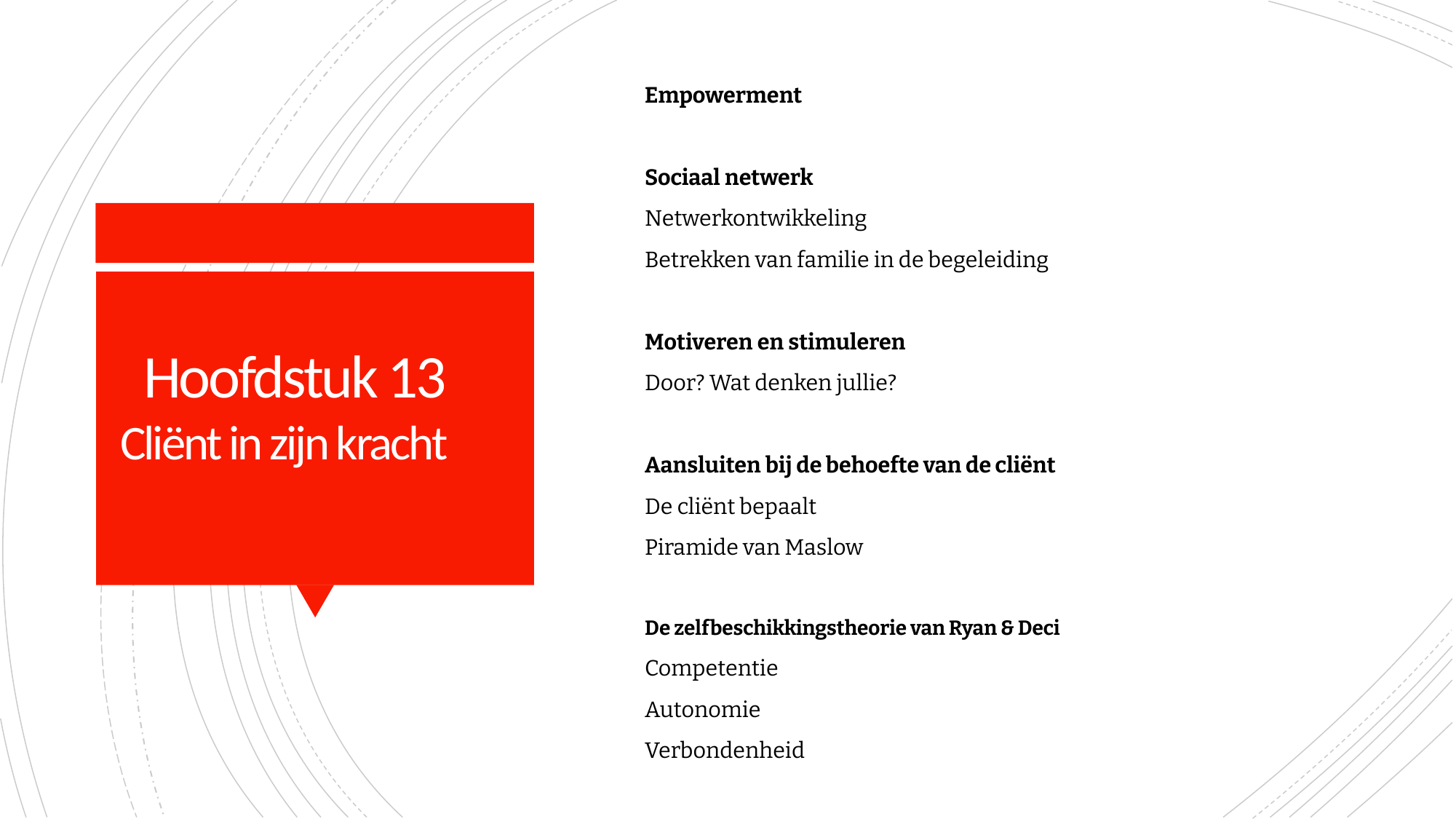

Empowerment

Sociaal netwerk
Netwerkontwikkeling
Betrekken van familie in de begeleiding

Motiveren en stimuleren
Door? Wat denken jullie?

Aansluiten bij de behoefte van de cliënt
De cliënt bepaalt
Piramide van Maslow

De zelfbeschikkingstheorie van Ryan & Deci
Competentie
Autonomie
Verbondenheid

# Hoofdstuk 13 Cliënt in zijn kracht